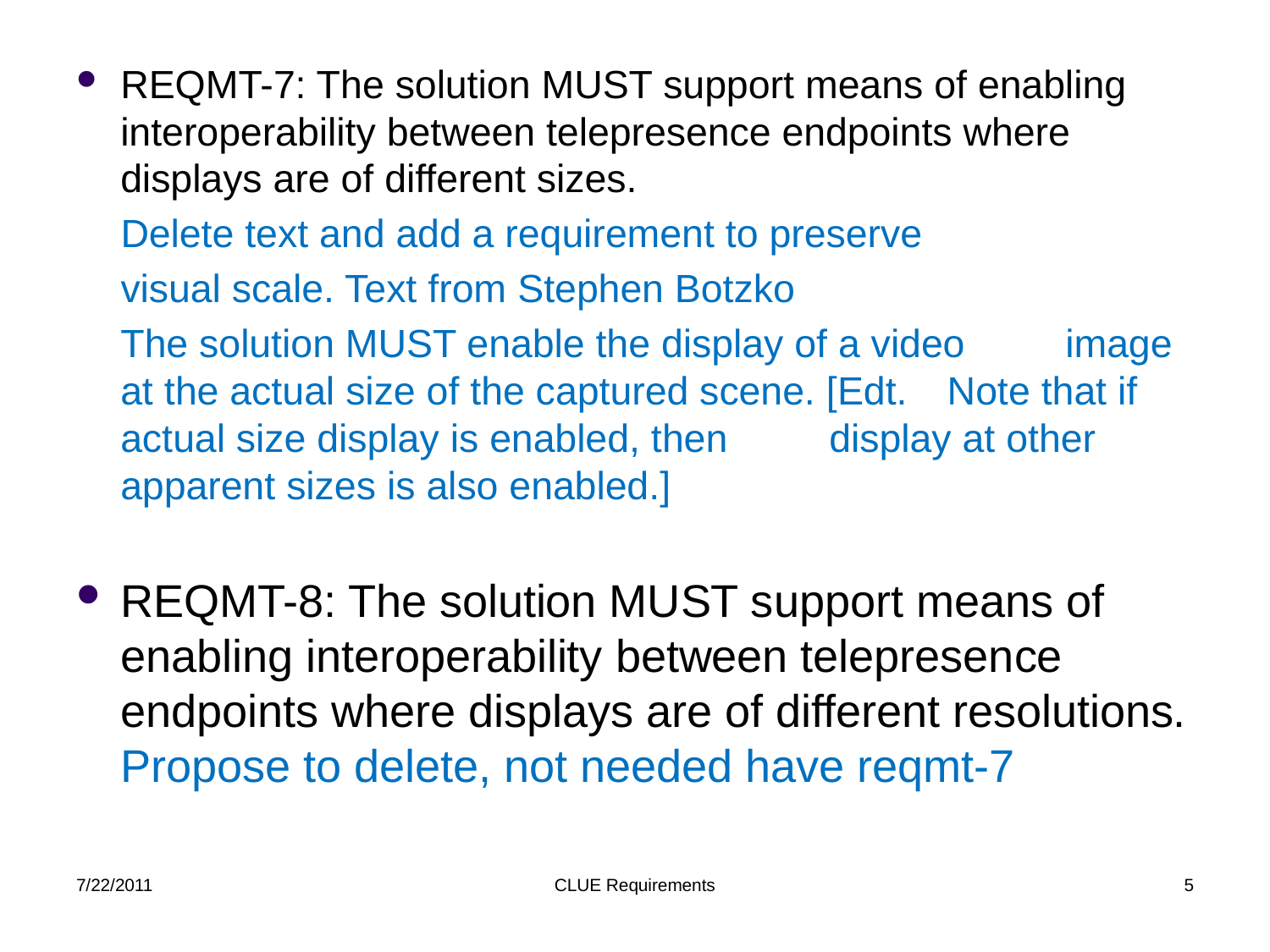

REQMT-7: The solution MUST support means of enabling interoperability between telepresence endpoints where displays are of different sizes.
Delete text and add a requirement to preserve
visual scale. Text from Stephen Botzko
		The solution MUST enable the display of a video 	image at the actual size of the captured scene. [Edt. 	Note that if actual size display is enabled, then 	display at other apparent sizes is also enabled.]

REQMT-8: The solution MUST support means of enabling interoperability between telepresence endpoints where displays are of different resolutions. Propose to delete, not needed have reqmt-7
7/22/2011
CLUE Requirements
5